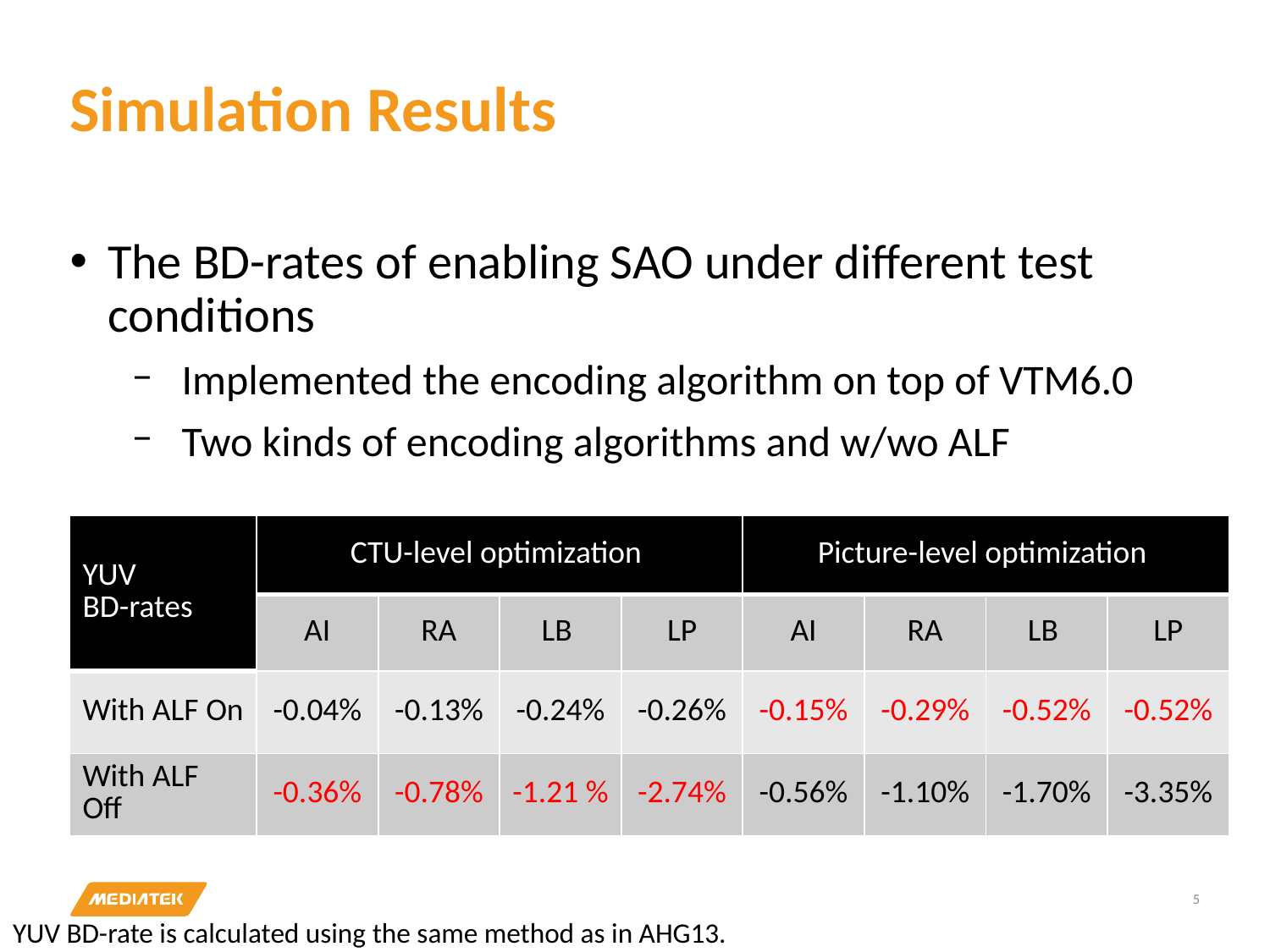

# Simulation Results
The BD-rates of enabling SAO under different test conditions
Implemented the encoding algorithm on top of VTM6.0
Two kinds of encoding algorithms and w/wo ALF
| YUV BD-rates | CTU-level optimization |  |  |  | Picture-level optimization |  |  |  |
| --- | --- | --- | --- | --- | --- | --- | --- | --- |
|  | AI | RA | LB | LP | AI | RA | LB | LP |
| With ALF On | -0.04% | -0.13% | -0.24% | -0.26% | -0.15% | -0.29% | -0.52% | -0.52% |
| With ALF Off | -0.36% | -0.78% | -1.21 % | -2.74% | -0.56% | -1.10% | -1.70% | -3.35% |
5
YUV BD-rate is calculated using the same method as in AHG13.